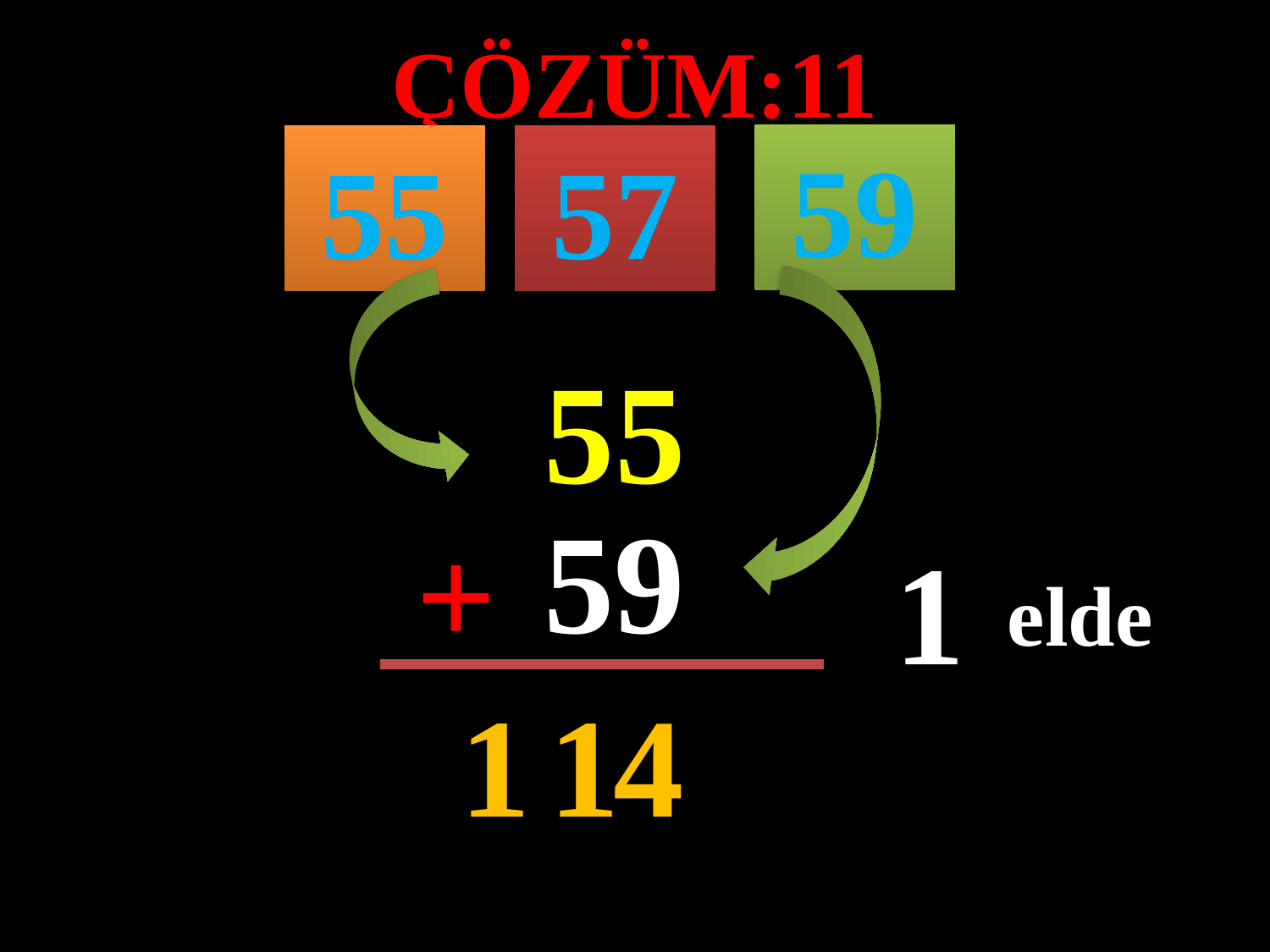

ÇÖZÜM:11
59
55
57
#

55

59
+
1
elde
1
1
4